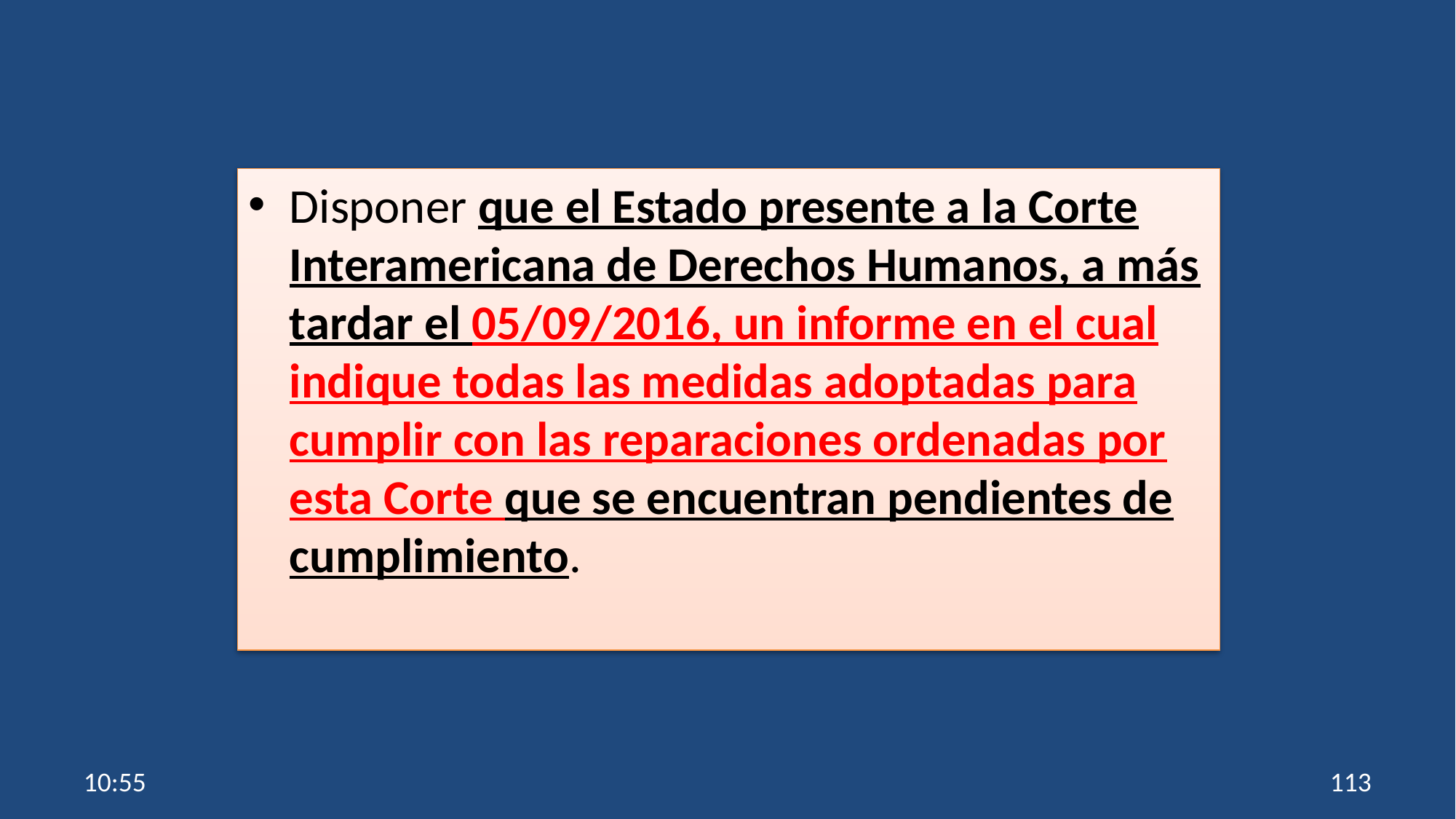

Disponer que el Estado presente a la Corte Interamericana de Derechos Humanos, a más tardar el 05/09/2016, un informe en el cual indique todas las medidas adoptadas para cumplir con las reparaciones ordenadas por esta Corte que se encuentran pendientes de cumplimiento.
10:55
113